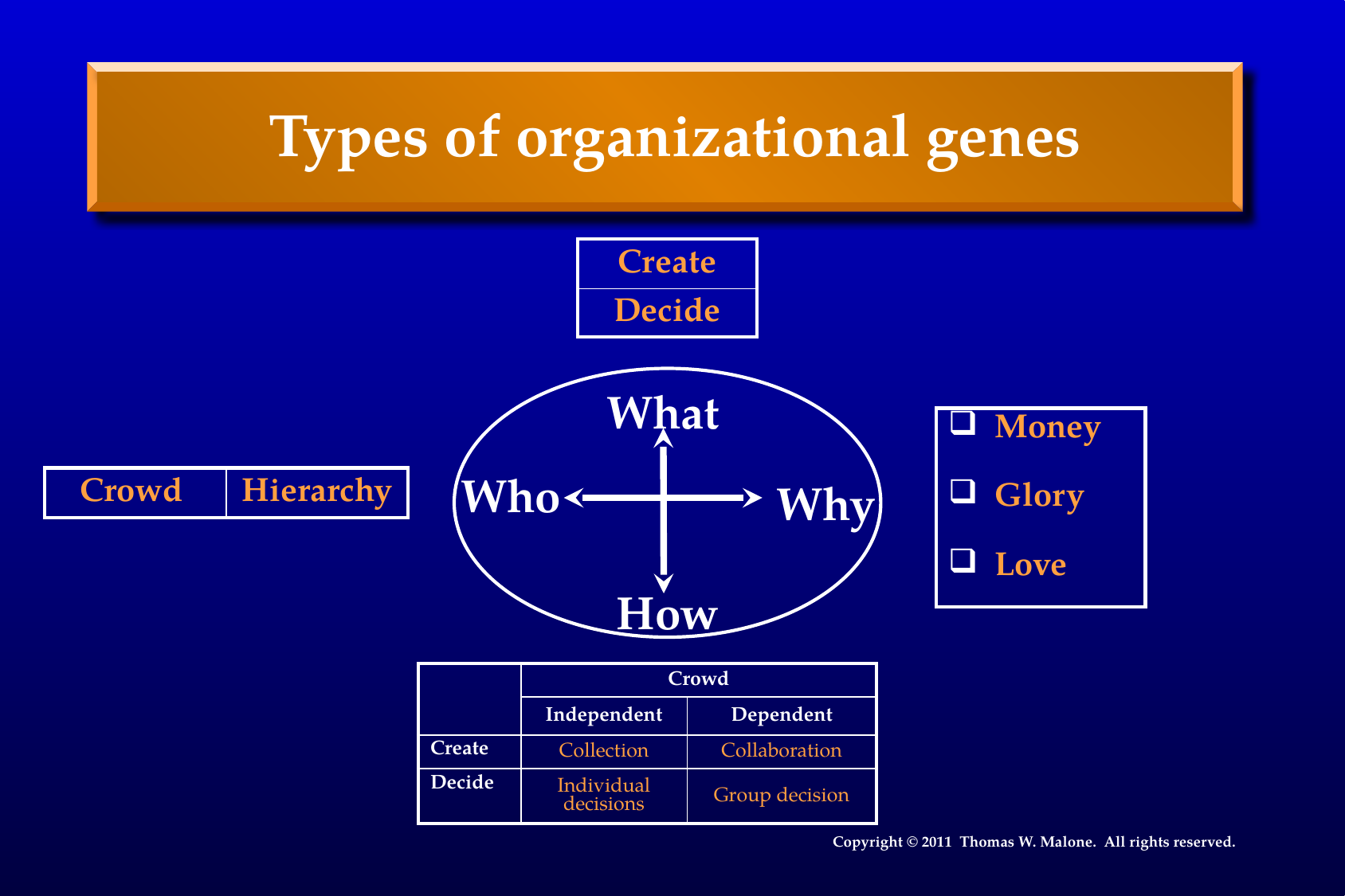

# Types of organizational genes
| Create |
| --- |
| Decide |

What
Who
Why
How
| Money Glory Love |
| --- |
| Crowd | Hierarchy |
| --- | --- |
|  | Crowd |  |
| --- | --- | --- |
|  | Independent | Dependent |
| Create | Collection | Collaboration |
| Decide | Individual decisions | Group decision |